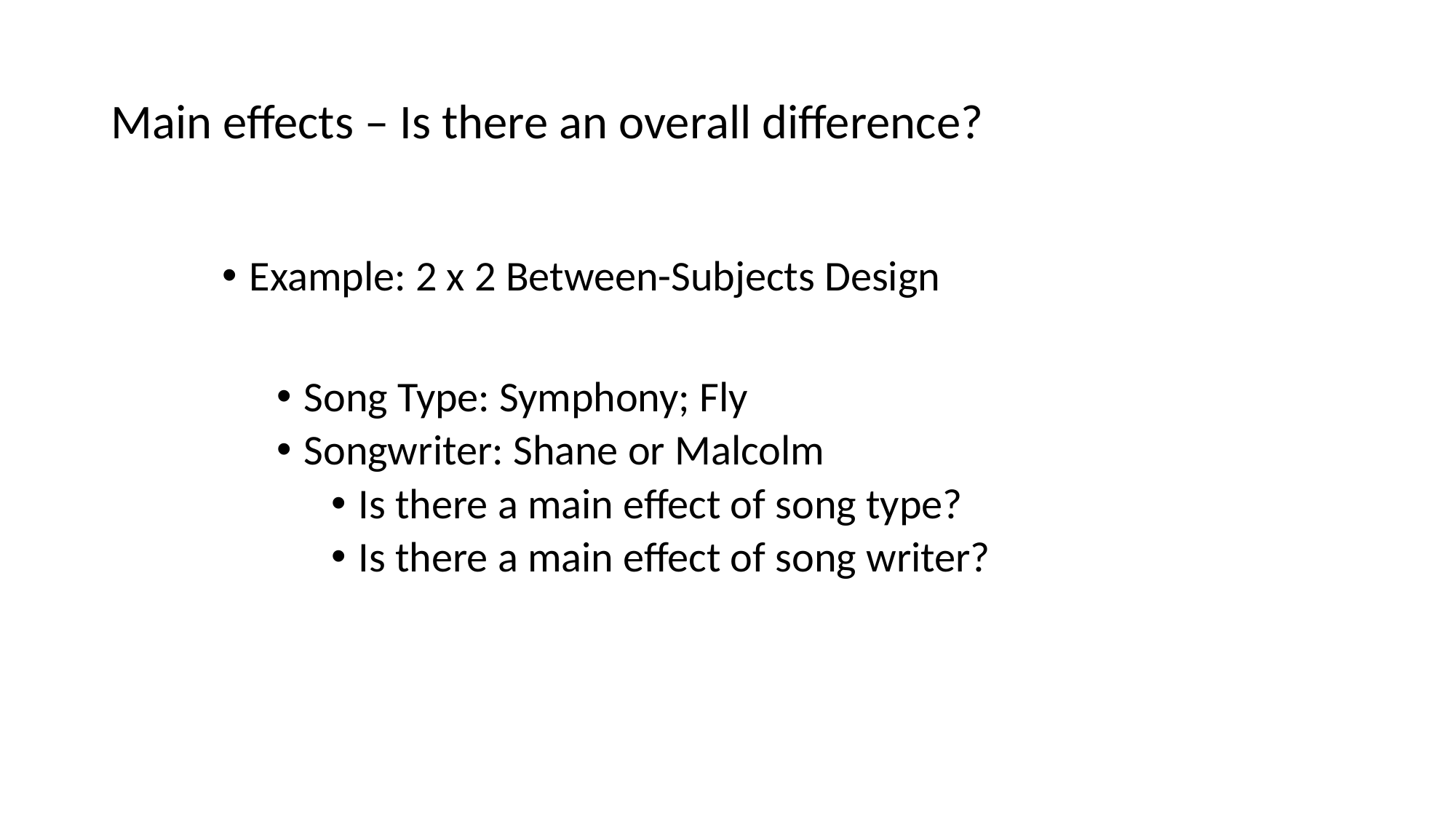

# Main effects – Is there an overall difference?
Example: 2 x 2 Between-Subjects Design

Song Type: Symphony; Fly
Songwriter: Shane or Malcolm
Is there a main effect of song type?
Is there a main effect of song writer?